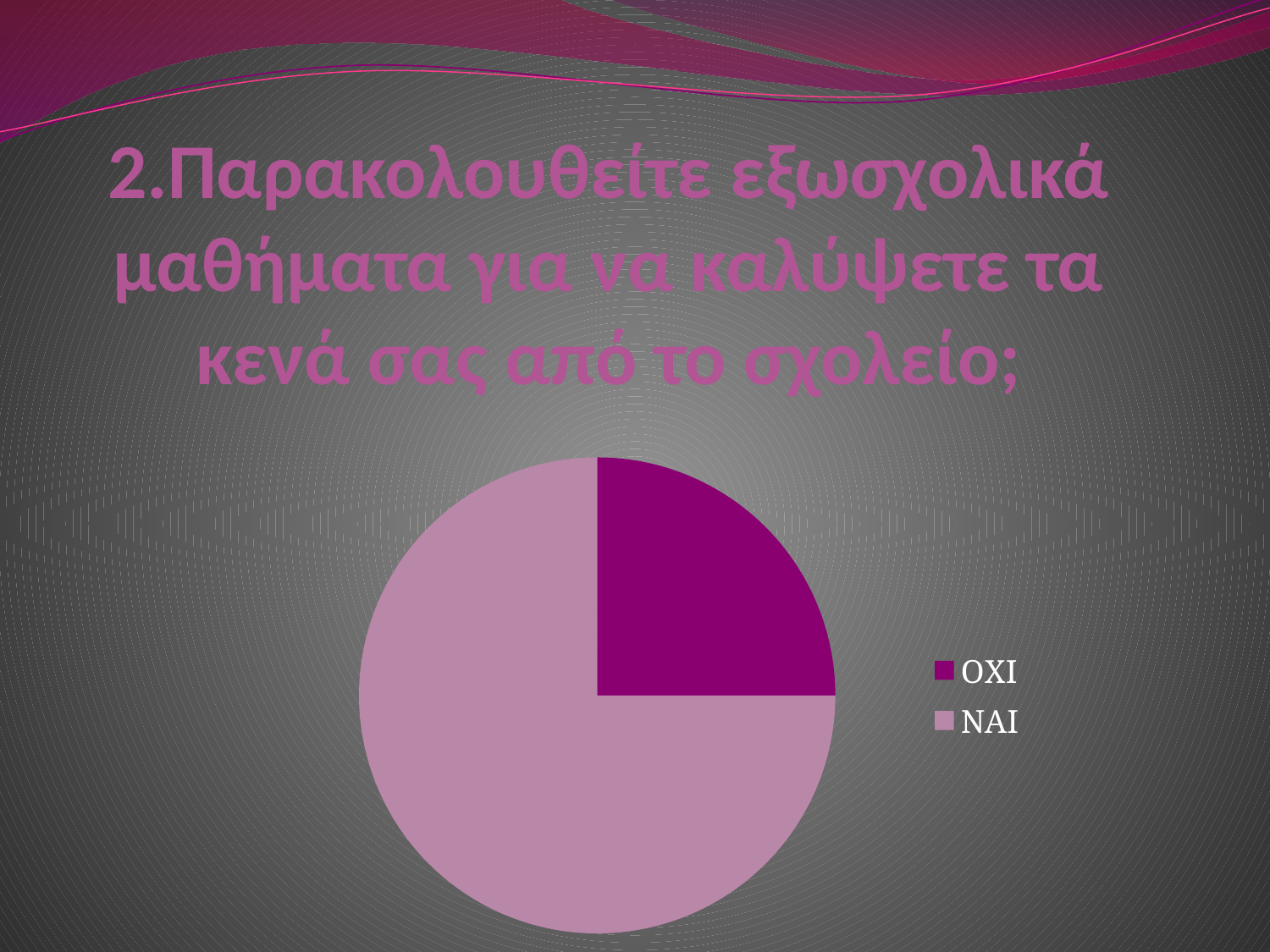

# 2.Παρακολουθείτε εξωσχολικά μαθήματα για να καλύψετε τα κενά σας από το σχολείο;

### Chart

| Category | Πωλήσεις |
|---|---|
| OXI | 0.25 |
| NAI | 0.7500000000000002 |